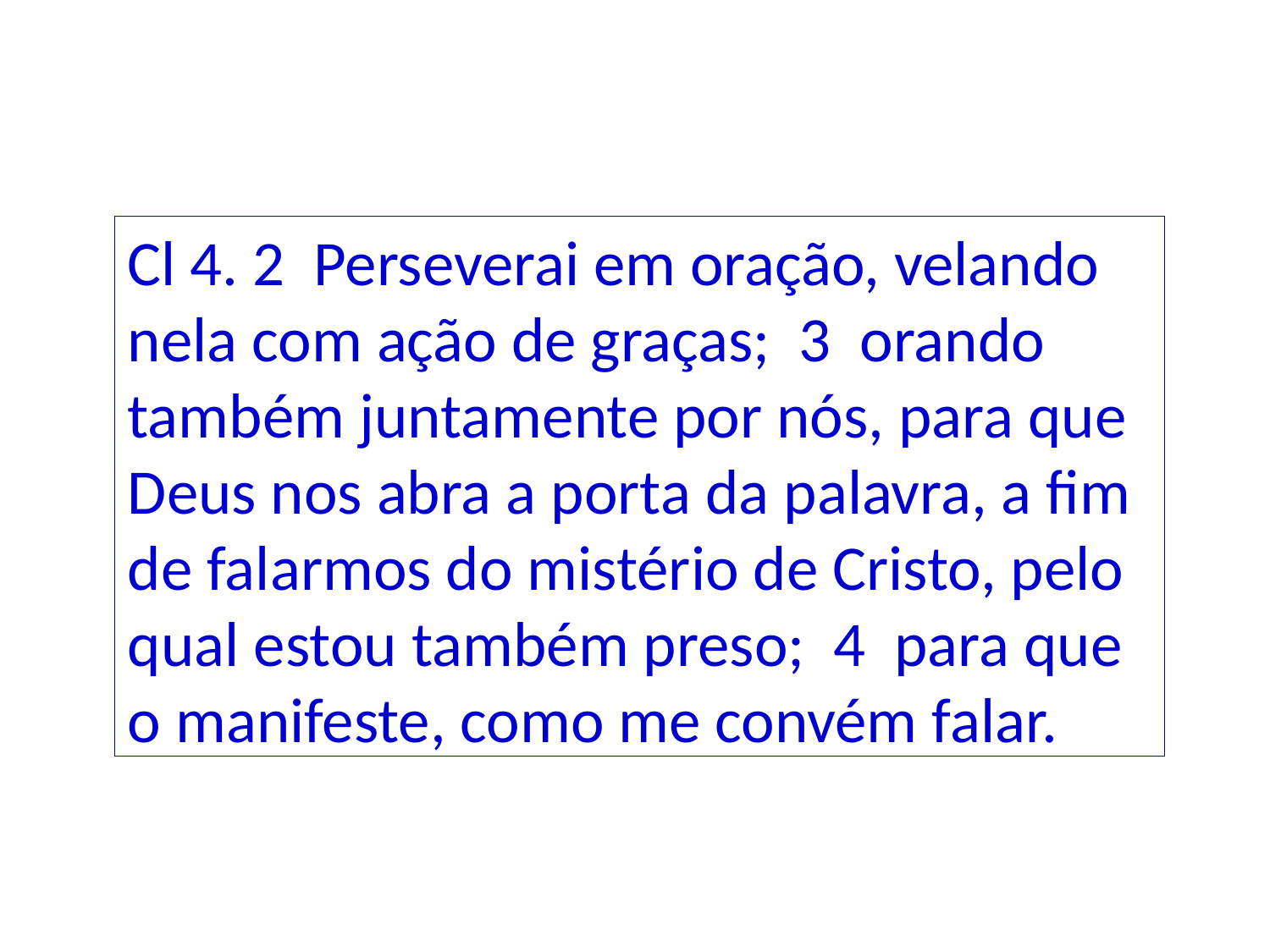

Cl 4. 2  Perseverai em oração, velando nela com ação de graças;  3  orando também juntamente por nós, para que Deus nos abra a porta da palavra, a fim de falarmos do mistério de Cristo, pelo qual estou também preso;  4  para que o manifeste, como me convém falar.